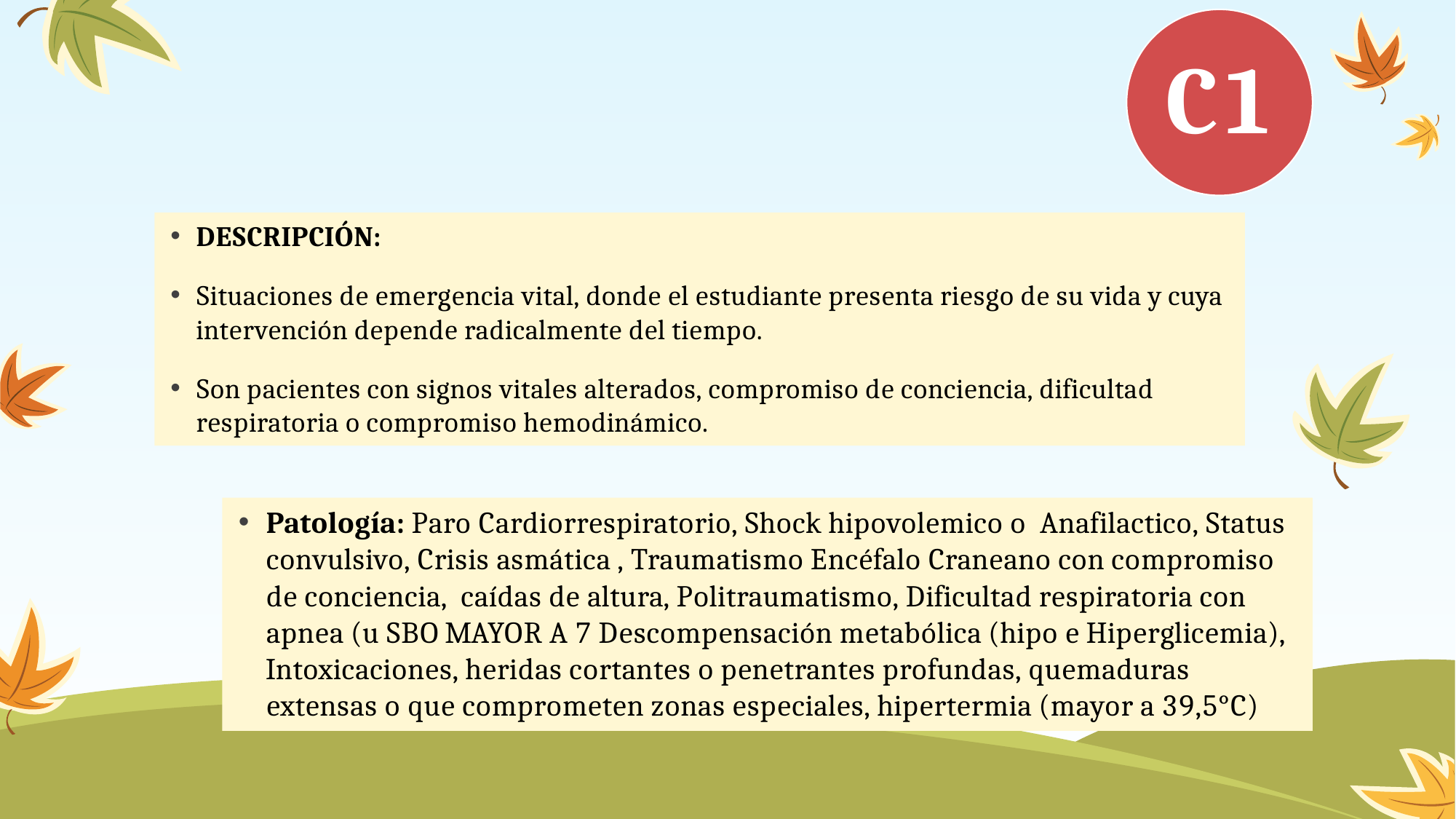

#

C1

DESCRIPCIÓN:
Situaciones de emergencia vital, donde el estudiante presenta riesgo de su vida y cuya intervención depende radicalmente del tiempo.
Son pacientes con signos vitales alterados, compromiso de conciencia, dificultad respiratoria o compromiso hemodinámico.

Patología: Paro Cardiorrespiratorio, Shock hipovolemico o  Anafilactico, Status convulsivo, Crisis asmática , Traumatismo Encéfalo Craneano con compromiso de conciencia,  caídas de altura, Politraumatismo, Dificultad respiratoria con apnea (u SBO MAYOR A 7 Descompensación metabólica (hipo e Hiperglicemia), Intoxicaciones, heridas cortantes o penetrantes profundas, quemaduras extensas o que comprometen zonas especiales, hipertermia (mayor a 39,5°C)